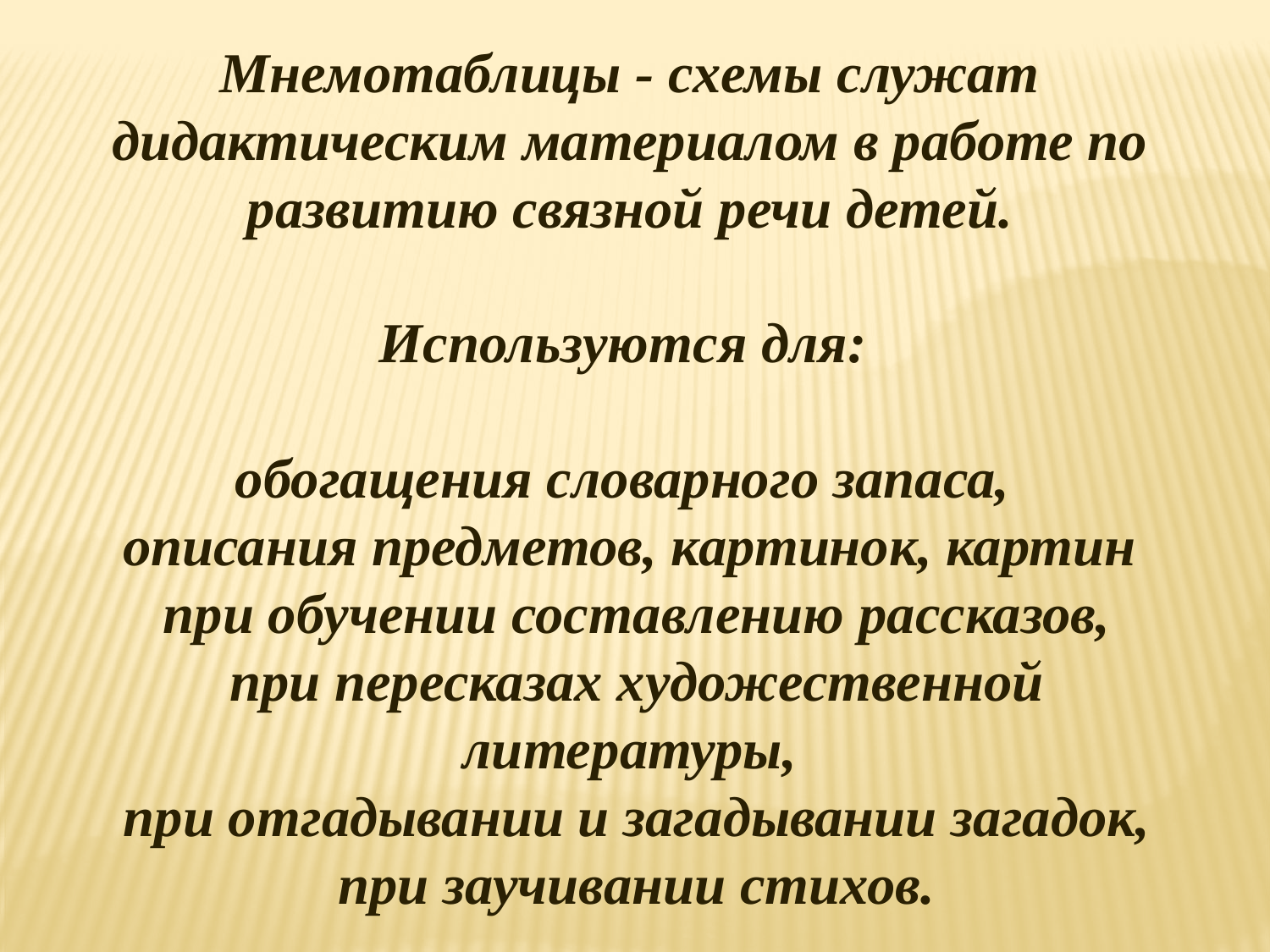

Мнемотаблицы - схемы служат дидактическим материалом в работе по развитию связной речи детей.
Используются для:
обогащения словарного запаса,
 описания предметов, картинок, картин
 при обучении составлению рассказов,
 при пересказах художественной литературы,
 при отгадывании и загадывании загадок,
 при заучивании стихов.